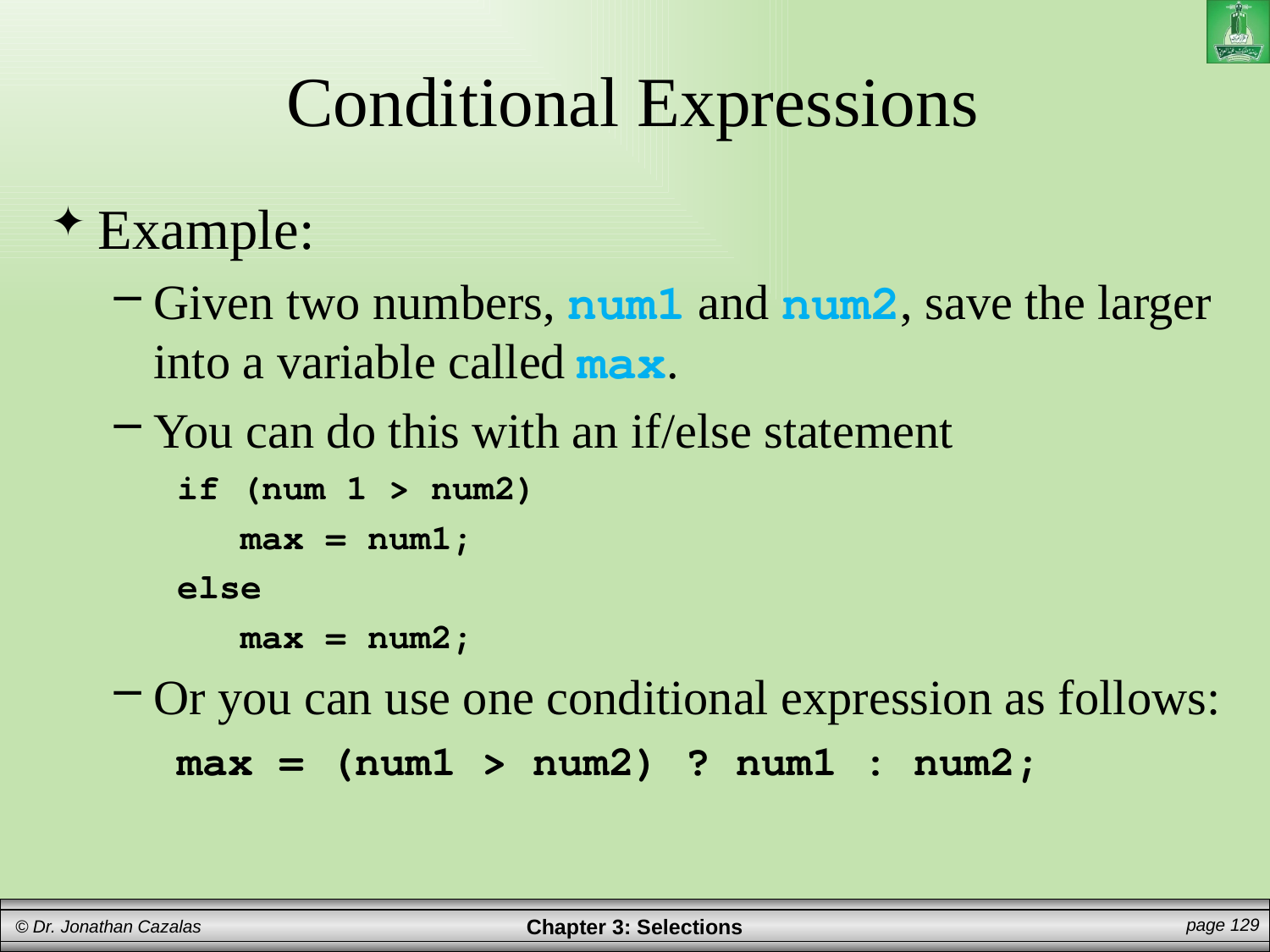

# Conditional Expressions
Example:
Given two numbers, num1 and num2, save the larger into a variable called max.
You can do this with an if/else statement
if (num 1 > num2)
   max = num1;
else
   max = num2;
Or you can use one conditional expression as follows:
max = (num1 > num2) ? num1 : num2;